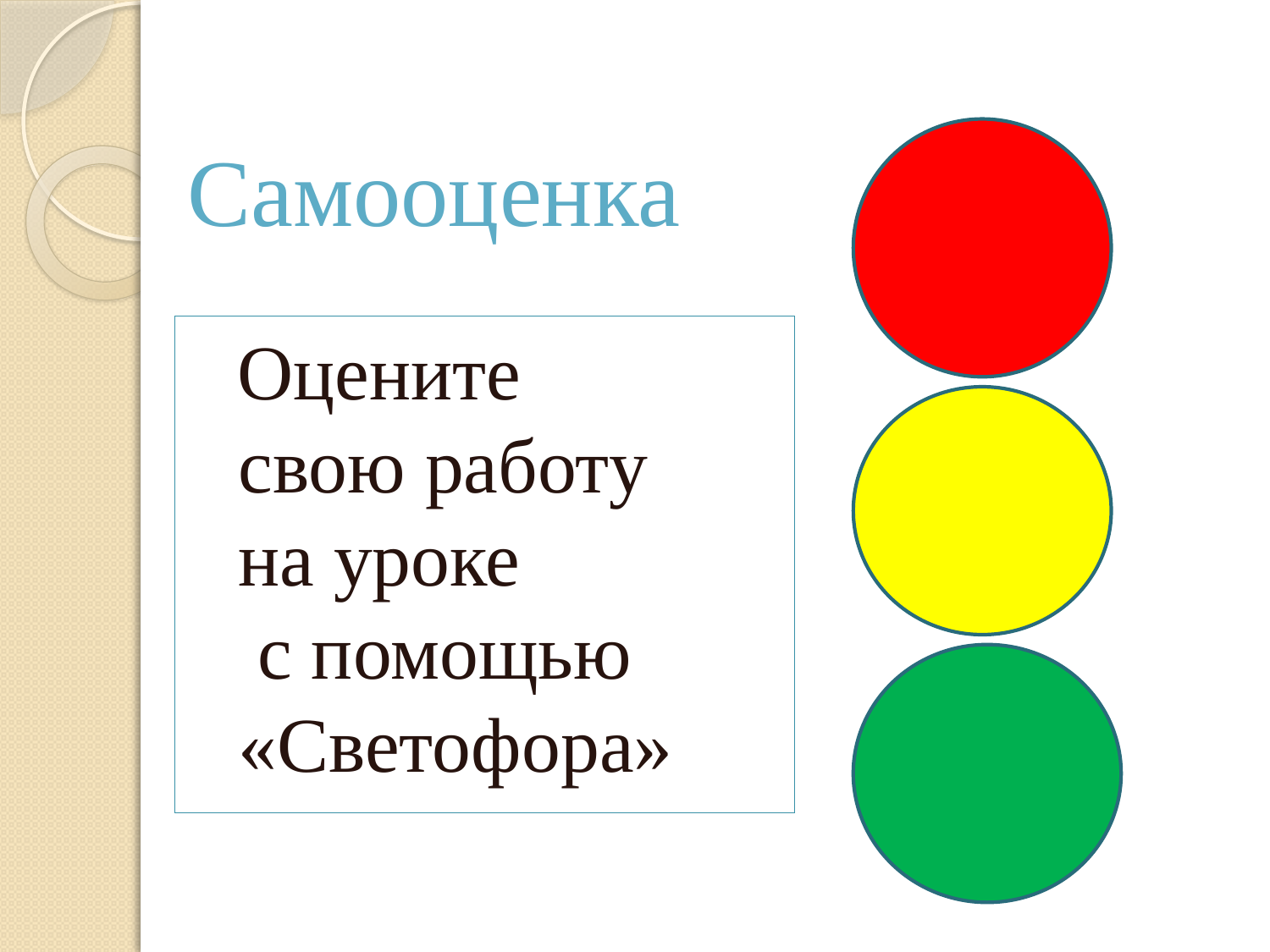

# Самооценка

  Оцените
свою работу
на уроке
 с помощью «Светофора»